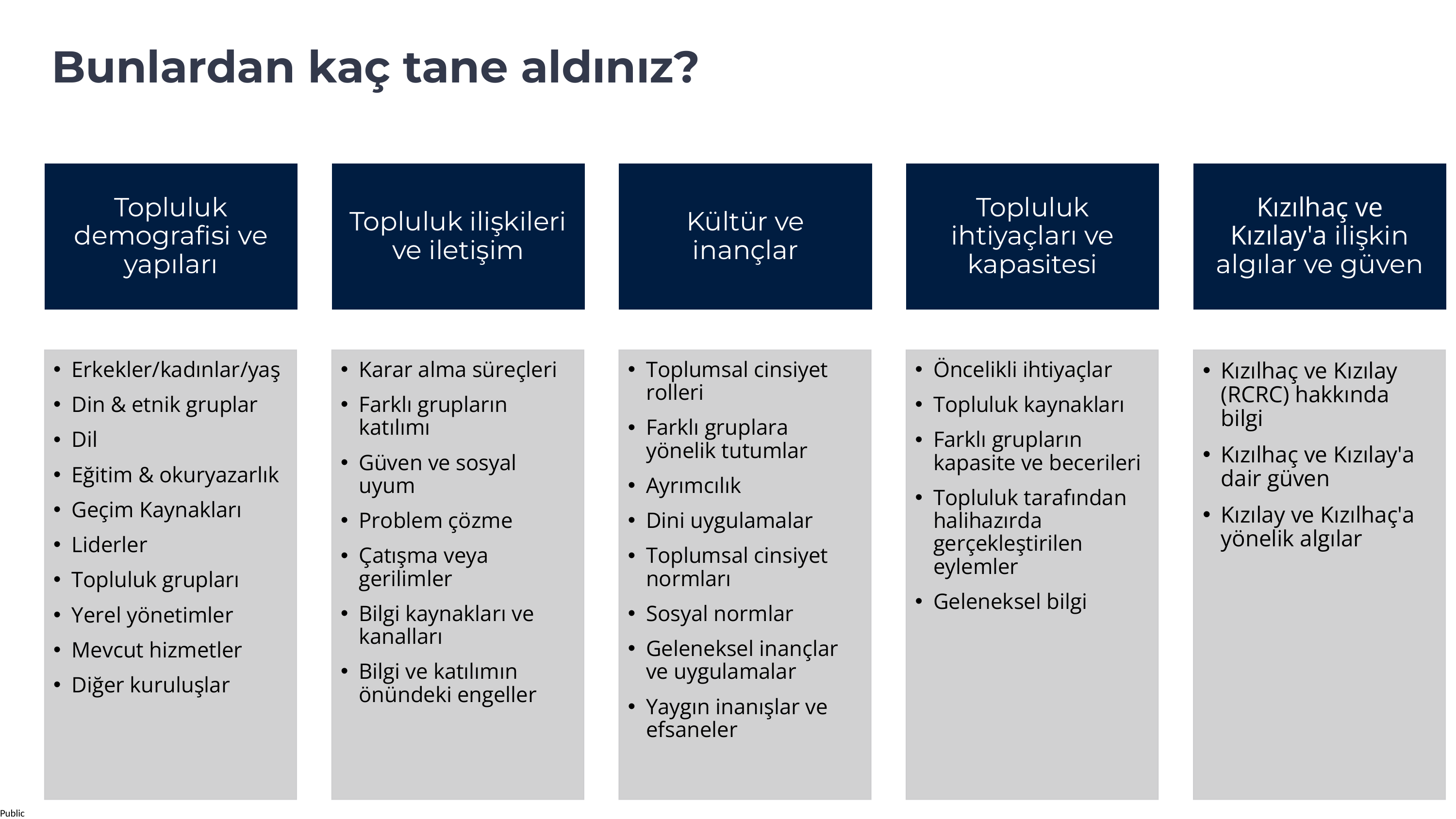

Bunlardan kaç tane aldınız?
Topluluk demografisi ve yapıları
Erkekler/kadınlar/yaş
Din & etnik gruplar
Dil
Eğitim & okuryazarlık
Geçim Kaynakları
Liderler
Topluluk grupları
Yerel yönetimler
Mevcut hizmetler
Diğer kuruluşlar
Topluluk ilişkileri ve iletişim
Karar alma süreçleri
Farklı grupların katılımı
Güven ve sosyal uyum
Problem çözme
Çatışma veya gerilimler
Bilgi kaynakları ve kanalları
Bilgi ve katılımın önündeki engeller
Kültür ve inançlar
Toplumsal cinsiyet rolleri
Farklı gruplara yönelik tutumlar
Ayrımcılık
Dini uygulamalar
Toplumsal cinsiyet normları
Sosyal normlar
Geleneksel inançlar ve uygulamalar
Yaygın inanışlar ve efsaneler
Topluluk ihtiyaçları ve kapasitesi
Öncelikli ihtiyaçlar
Topluluk kaynakları
Farklı grupların kapasite ve becerileri
Topluluk tarafından halihazırda gerçekleştirilen eylemler
Geleneksel bilgi
Kızılhaç ve Kızılay'a ilişkin algılar ve güven
Kızılhaç ve Kızılay (RCRC) hakkında bilgi
Kızılhaç ve Kızılay'a dair güven
Kızılay ve Kızılhaç'a yönelik algılar